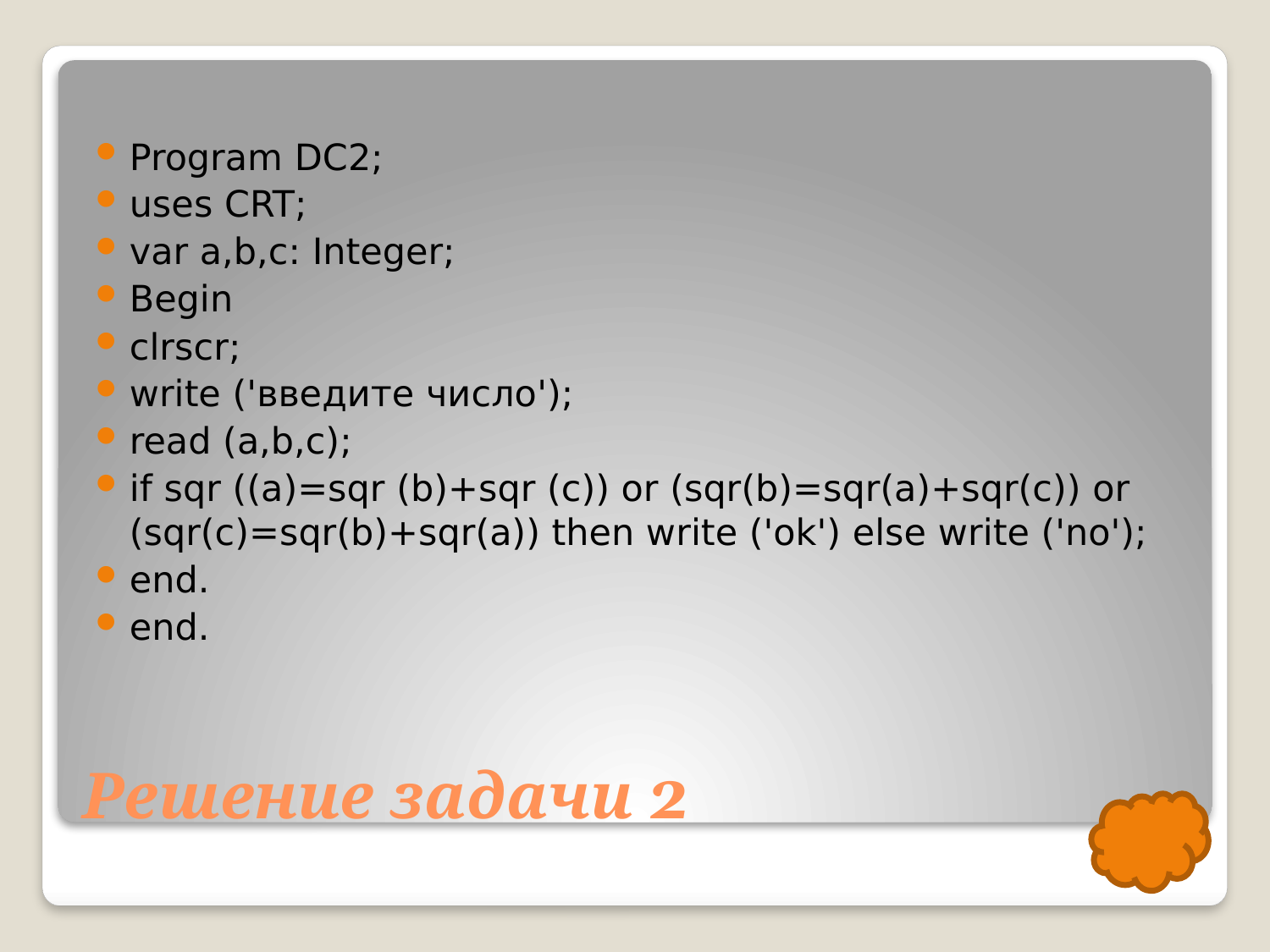

Program DC2;
uses CRT;
var a,b,c: Integer;
Begin
clrscr;
write ('введите число');
read (a,b,c);
if sqr ((a)=sqr (b)+sqr (c)) or (sqr(b)=sqr(a)+sqr(c)) or (sqr(c)=sqr(b)+sqr(a)) then write ('ok') else write ('no');
end.
end.

# Решение задачи 2